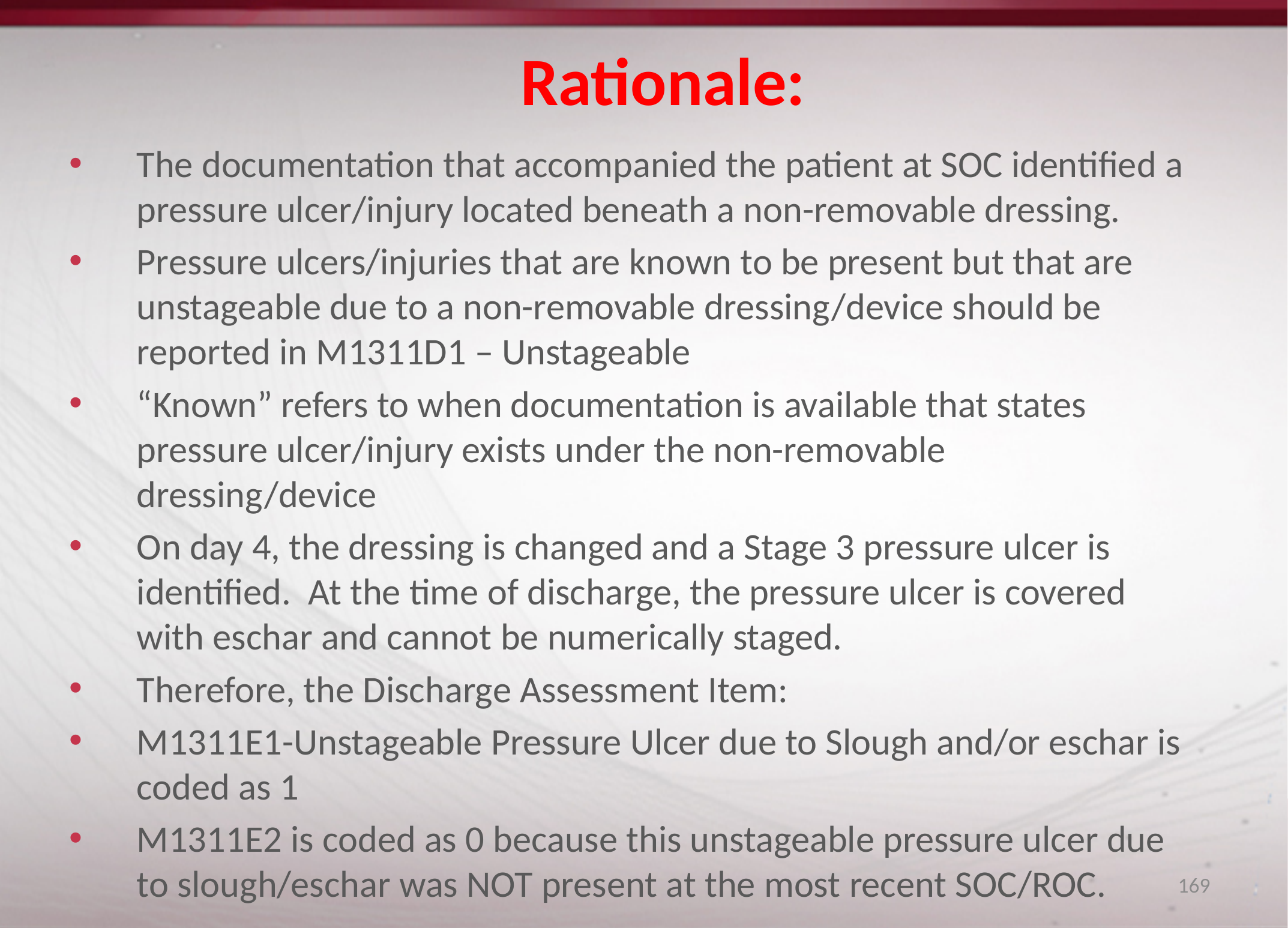

# Rationale:
The documentation that accompanied the patient at SOC identified a pressure ulcer/injury located beneath a non-removable dressing.
Pressure ulcers/injuries that are known to be present but that are unstageable due to a non-removable dressing/device should be reported in M1311D1 – Unstageable
“Known” refers to when documentation is available that states pressure ulcer/injury exists under the non-removable dressing/device
On day 4, the dressing is changed and a Stage 3 pressure ulcer is identified.  At the time of discharge, the pressure ulcer is covered with eschar and cannot be numerically staged.
Therefore, the Discharge Assessment Item:
M1311E1-Unstageable Pressure Ulcer due to Slough and/or eschar is coded as 1
M1311E2 is coded as 0 because this unstageable pressure ulcer due to slough/eschar was NOT present at the most recent SOC/ROC.

169